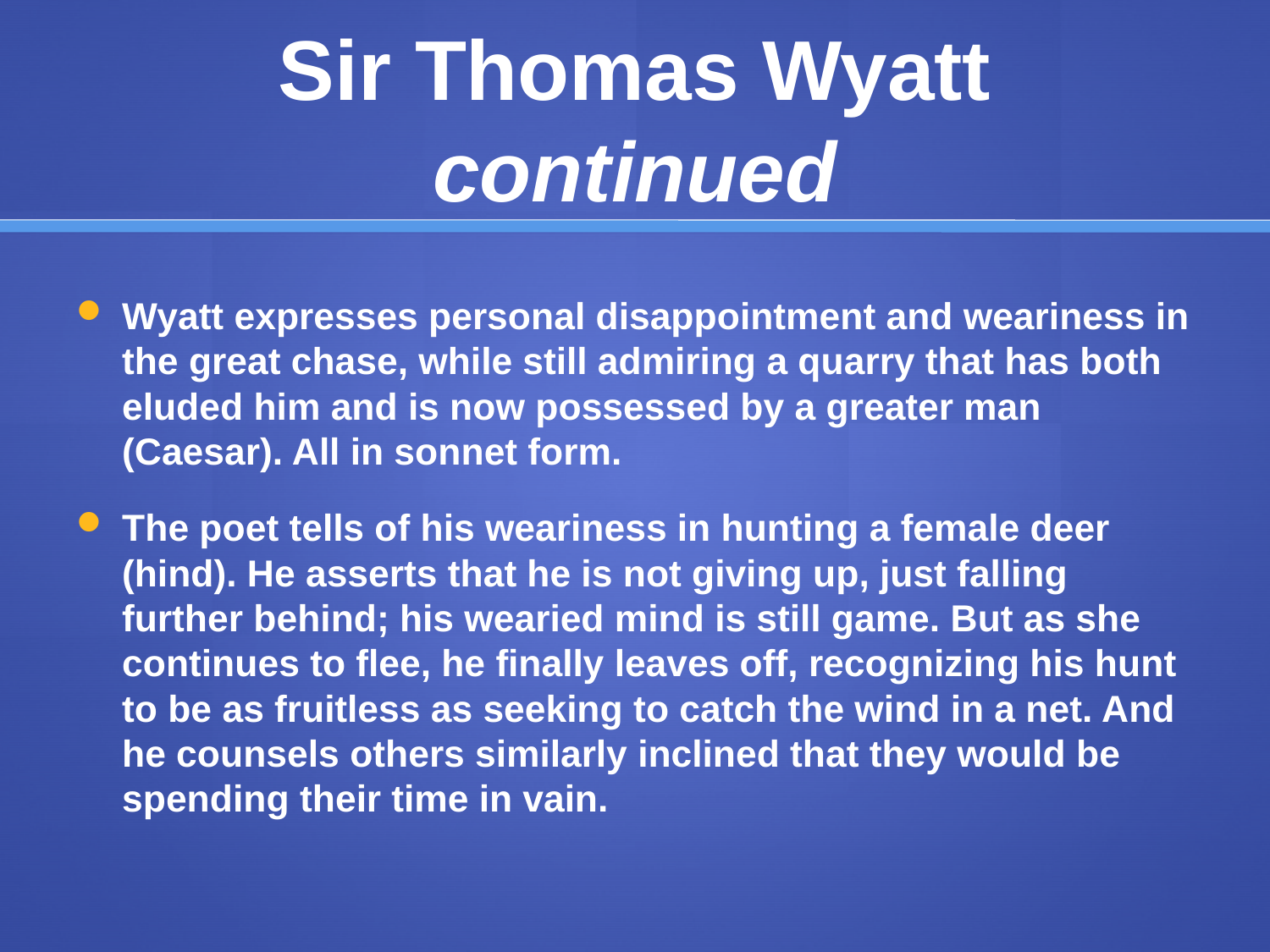

# Sir Thomas Wyatt continued
Wyatt expresses personal disappointment and weariness in the great chase, while still admiring a quarry that has both eluded him and is now possessed by a greater man (Caesar). All in sonnet form.
The poet tells of his weariness in hunting a female deer (hind). He asserts that he is not giving up, just falling further behind; his wearied mind is still game. But as she continues to flee, he finally leaves off, recognizing his hunt to be as fruitless as seeking to catch the wind in a net. And he counsels others similarly inclined that they would be spending their time in vain.